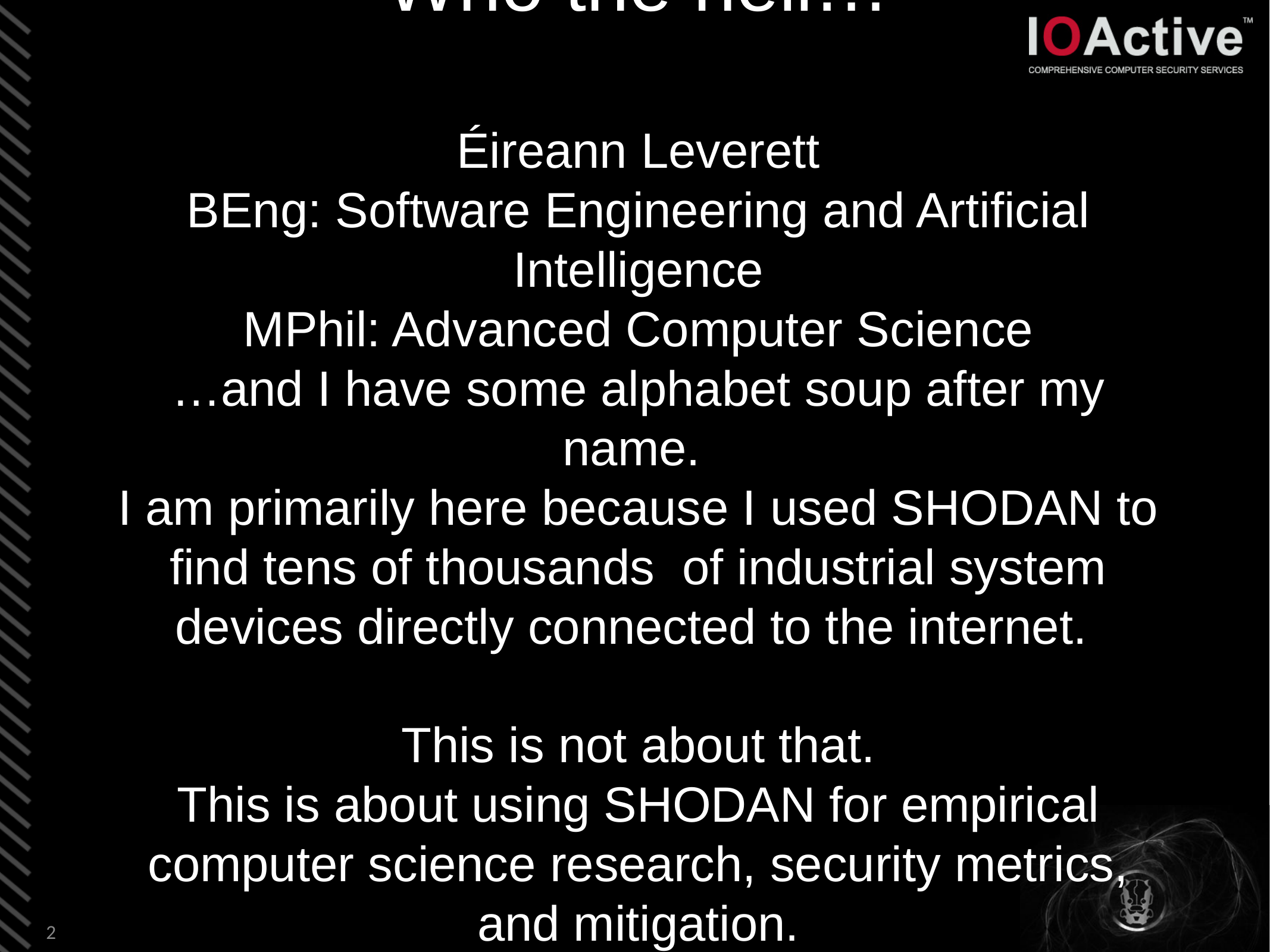

# Who the hell… Éireann Leverett BEng: Software Engineering and Artificial Intelligence MPhil: Advanced Computer Science …and I have some alphabet soup after my name. I am primarily here because I used SHODAN to find tens of thousands  of industrial system devices directly connected to the internet. This is not about that. This is about using SHODAN for empirical computer science research, security metrics, and mitigation.
2